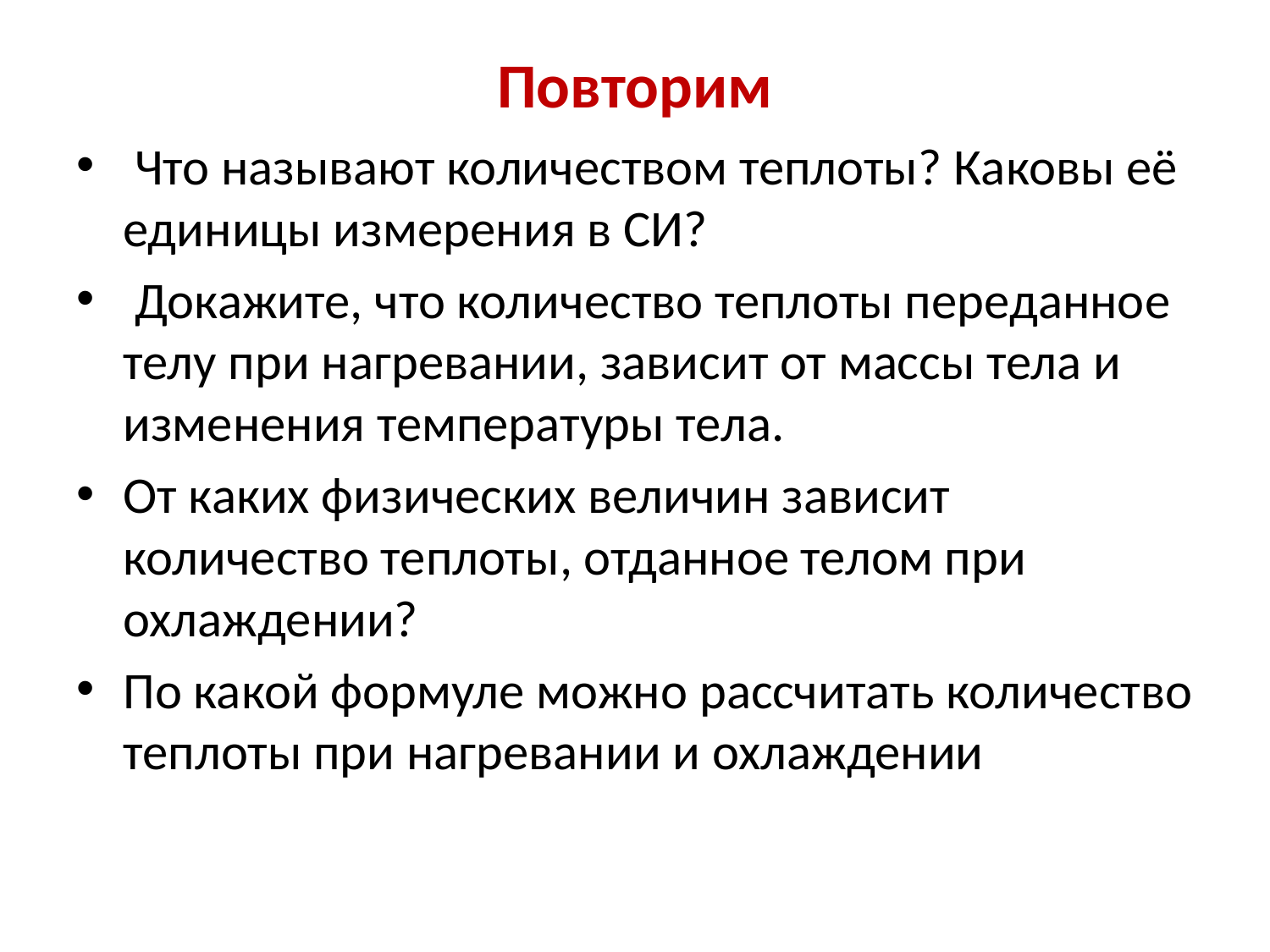

# Повторим
 Что называют количеством теплоты? Каковы её единицы измерения в СИ?
 Докажите, что количество теплоты переданное телу при нагревании, зависит от массы тела и изменения температуры тела.
От каких физических величин зависит количество теплоты, отданное телом при охлаждении?
По какой формуле можно рассчитать количество теплоты при нагревании и охлаждении